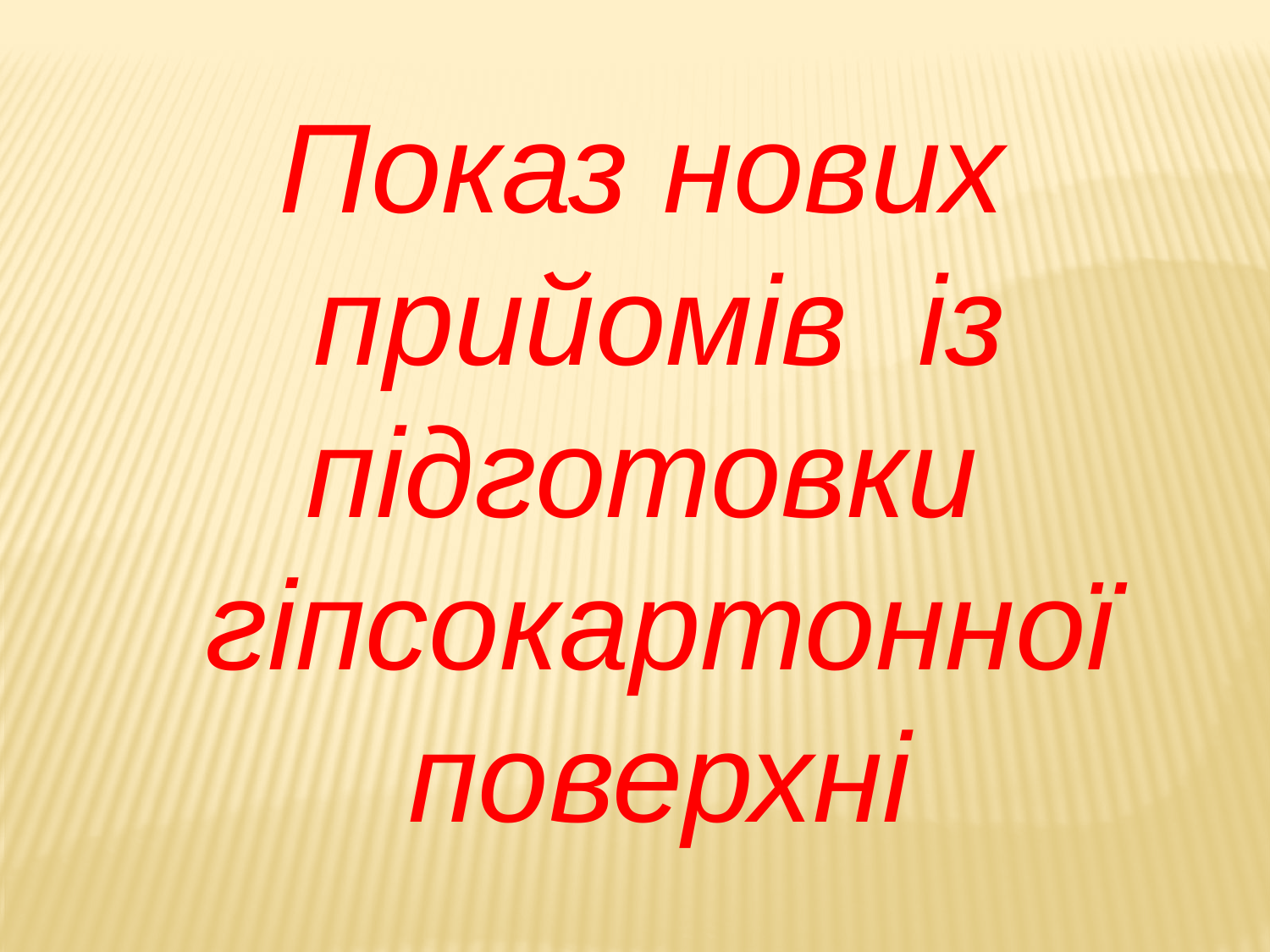

Показ нових  прийомів  із підготовки  гіпсокартонної поверхні